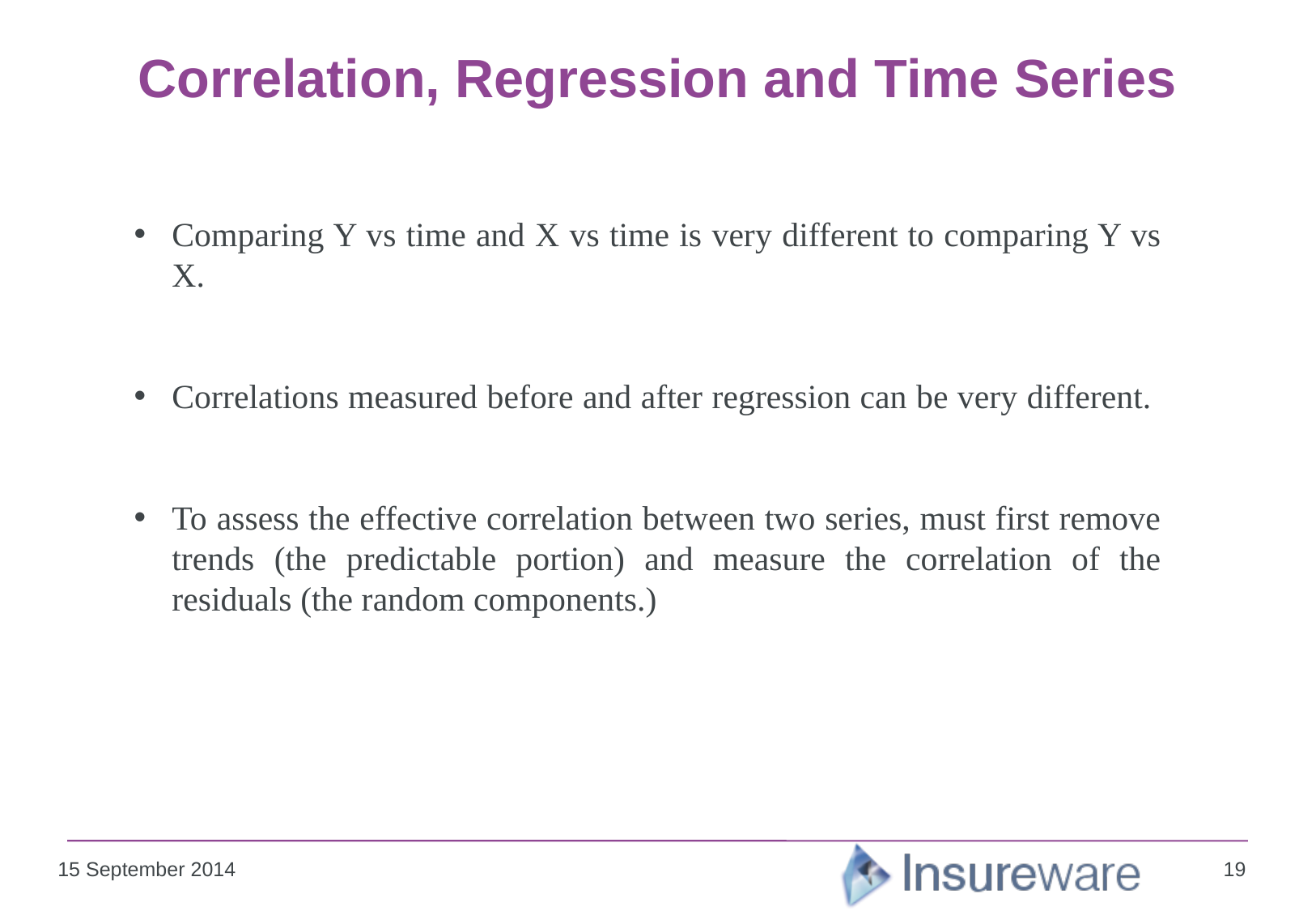

# Correlation, Regression and Time Series
Comparing Y vs time and X vs time is very different to comparing Y vs X.

Correlations measured before and after regression can be very different.

To assess the effective correlation between two series, must first remove trends (the predictable portion) and measure the correlation of the residuals (the random components.)
19